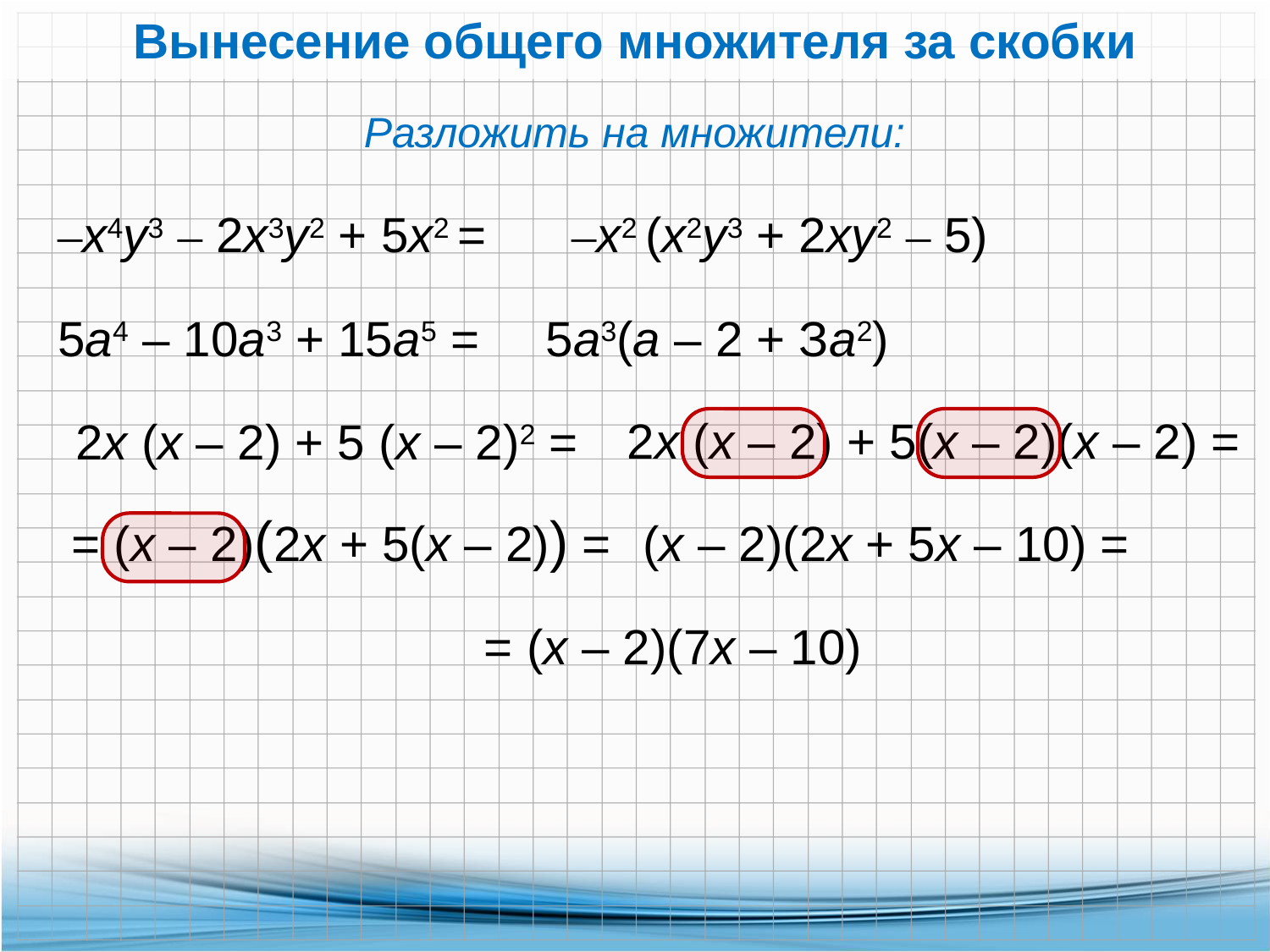

Вынесение общего множителя за скобки
Разложить на множители:
‒х2 (х2у3 + 2ху2 ‒ 5)
‒х4у3 ‒ 2х3у2 + 5х2 =
5а4 – 10а3 + 15а5 =
5а3(а – 2 + За2)
2x (x – 2) + 5(x – 2)(x – 2) =
2x (x – 2) + 5 (x – 2)2 =

= (x – 2)(2x + 5(x – 2)) =
(x – 2)(2x + 5x – 10) =

= (x – 2)(7x – 10)